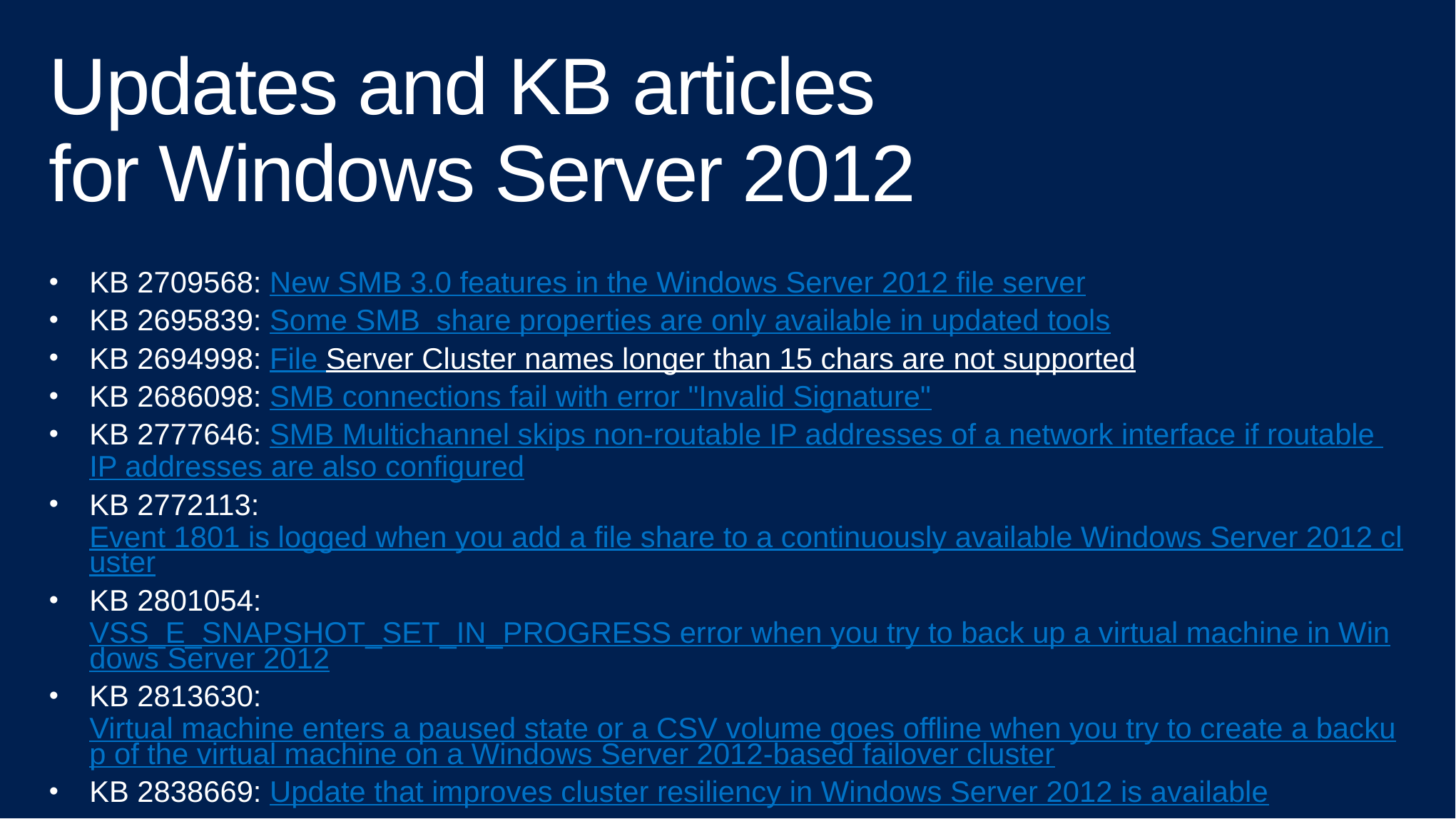

# Updates and KB articles for Windows Server 2012

KB 2709568: New SMB 3.0 features in the Windows Server 2012 file server
KB 2695839: Some SMB  share properties are only available in updated tools
KB 2694998: File Server Cluster names longer than 15 chars are not supported
KB 2686098: SMB connections fail with error "Invalid Signature"
KB 2777646: SMB Multichannel skips non-routable IP addresses of a network interface if routable IP addresses are also configured
KB 2772113: Event 1801 is logged when you add a file share to a continuously available Windows Server 2012 cluster
KB 2801054: VSS_E_SNAPSHOT_SET_IN_PROGRESS error when you try to back up a virtual machine in Windows Server 2012
KB 2813630: Virtual machine enters a paused state or a CSV volume goes offline when you try to create a backup of the virtual machine on a Windows Server 2012-based failover cluster
KB 2838669: Update that improves cluster resiliency in Windows Server 2012 is available